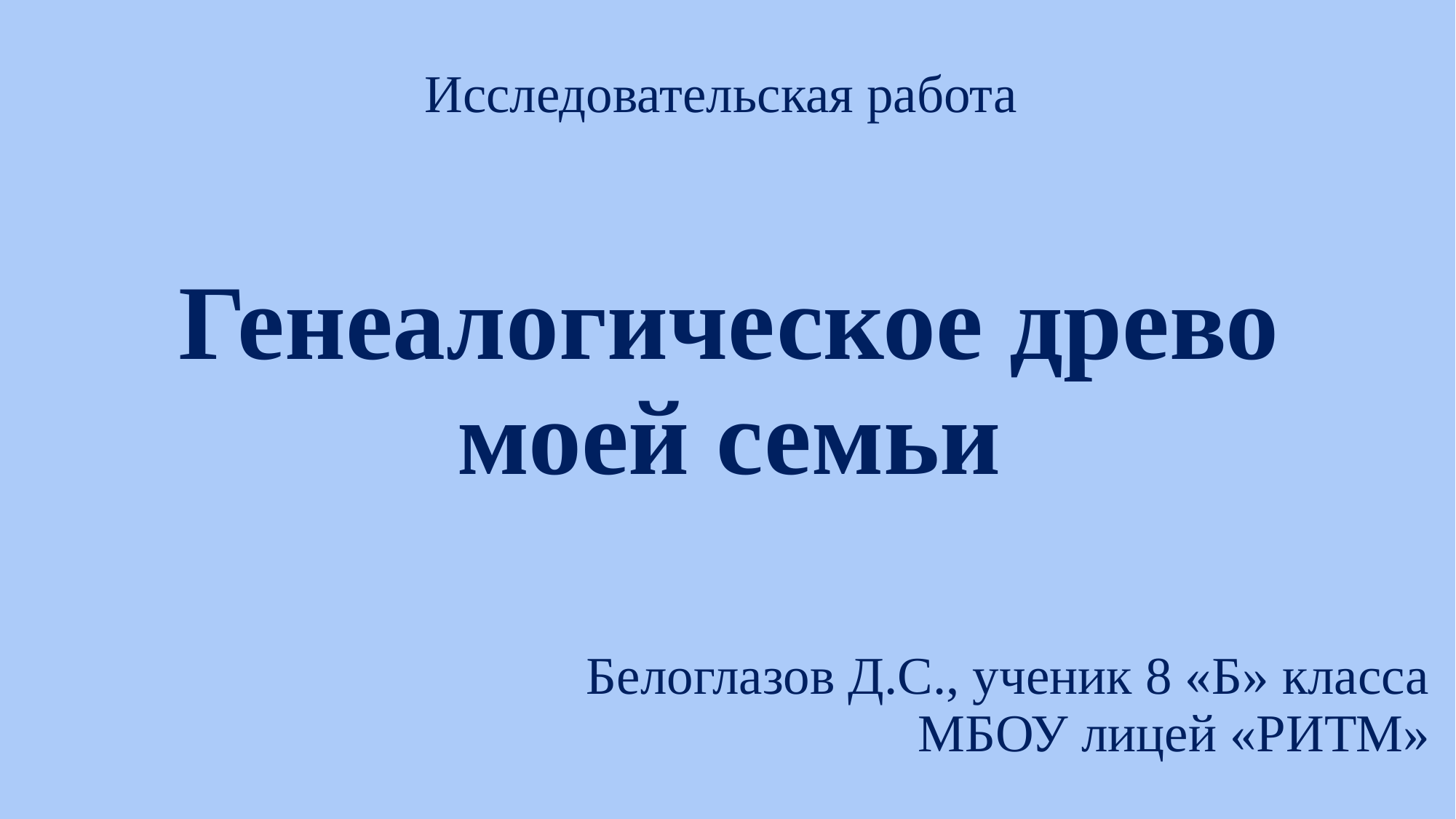

Исследовательская работа
# Генеалогическое древо моей семьи
Белоглазов Д.С., ученик 8 «Б» класса
МБОУ лицей «РИТМ»